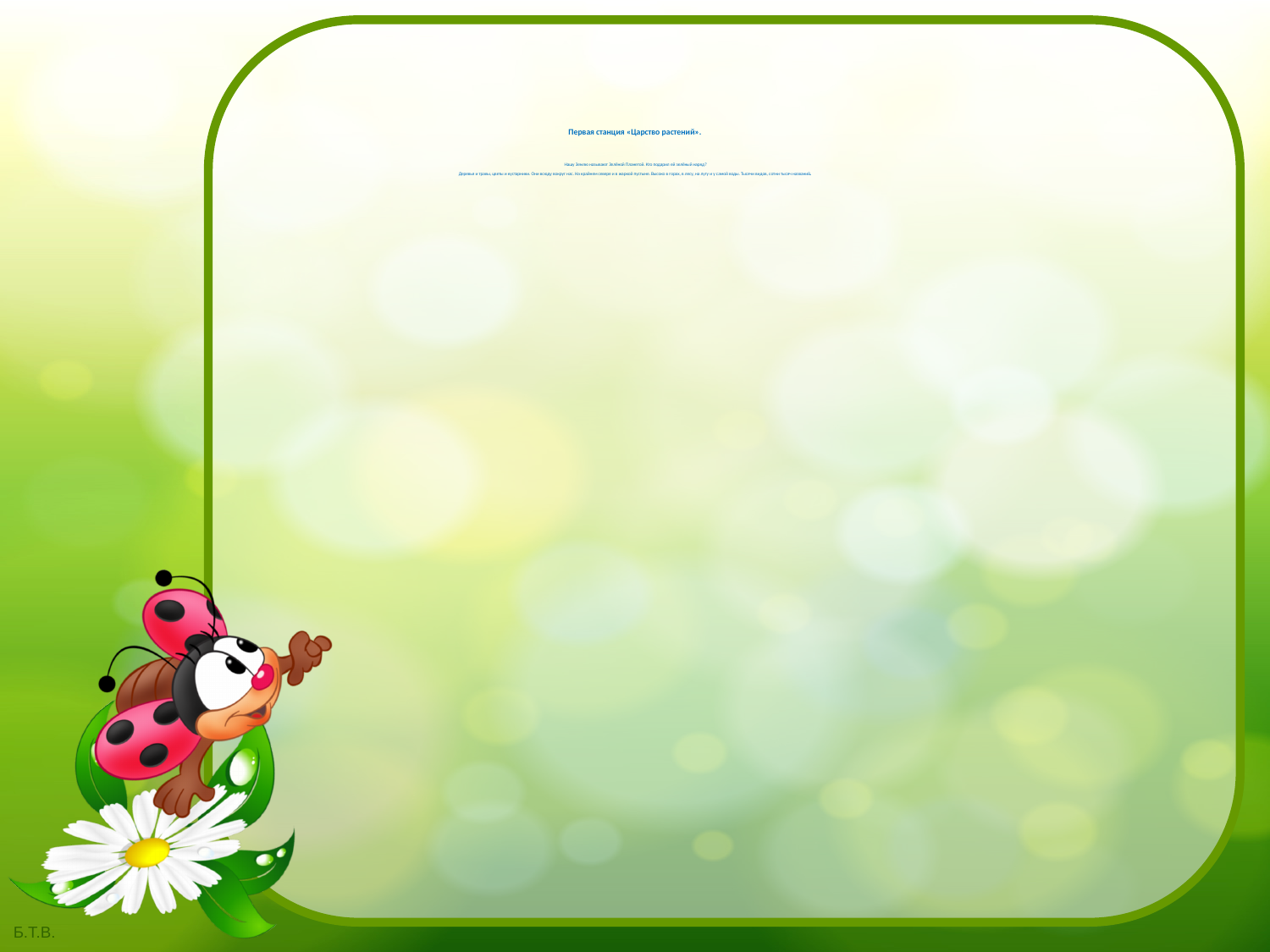

# Первая станция «Царство растений».  Нашу Землю называют Зелёной Планетой. Кто подарил ей зелёный наряд? Деревья и травы, цветы и кустарники. Они всюду вокруг нас. На крайнем севере и в жаркой пустыне. Высоко в горах, в лесу, на лугу и у самой воды. Тысячи видов, сотни тысяч названий.